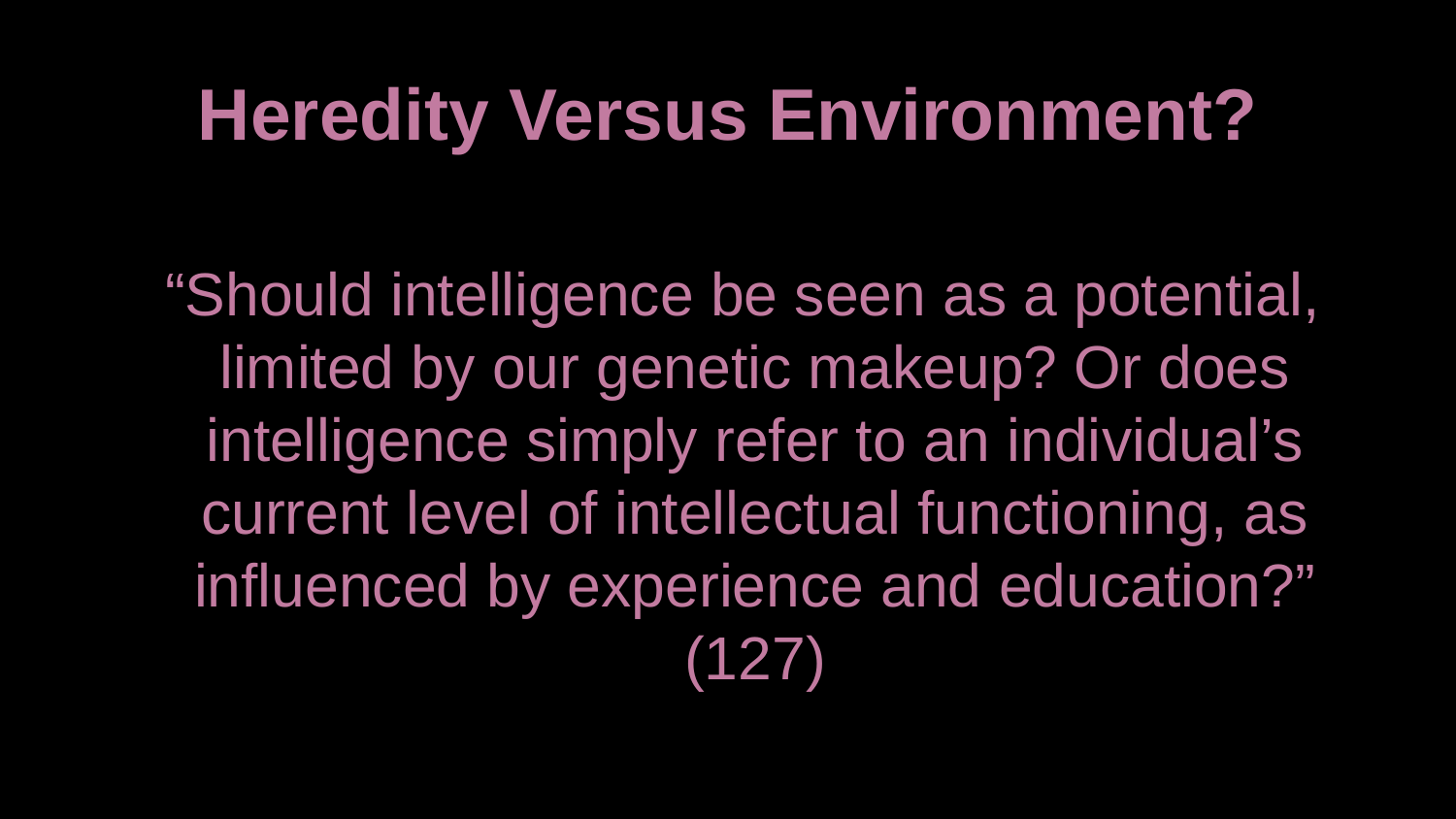

# Heredity Versus Environment?
“Should intelligence be seen as a potential, limited by our genetic makeup? Or does intelligence simply refer to an individual’s current level of intellectual functioning, as influenced by experience and education?” (127)